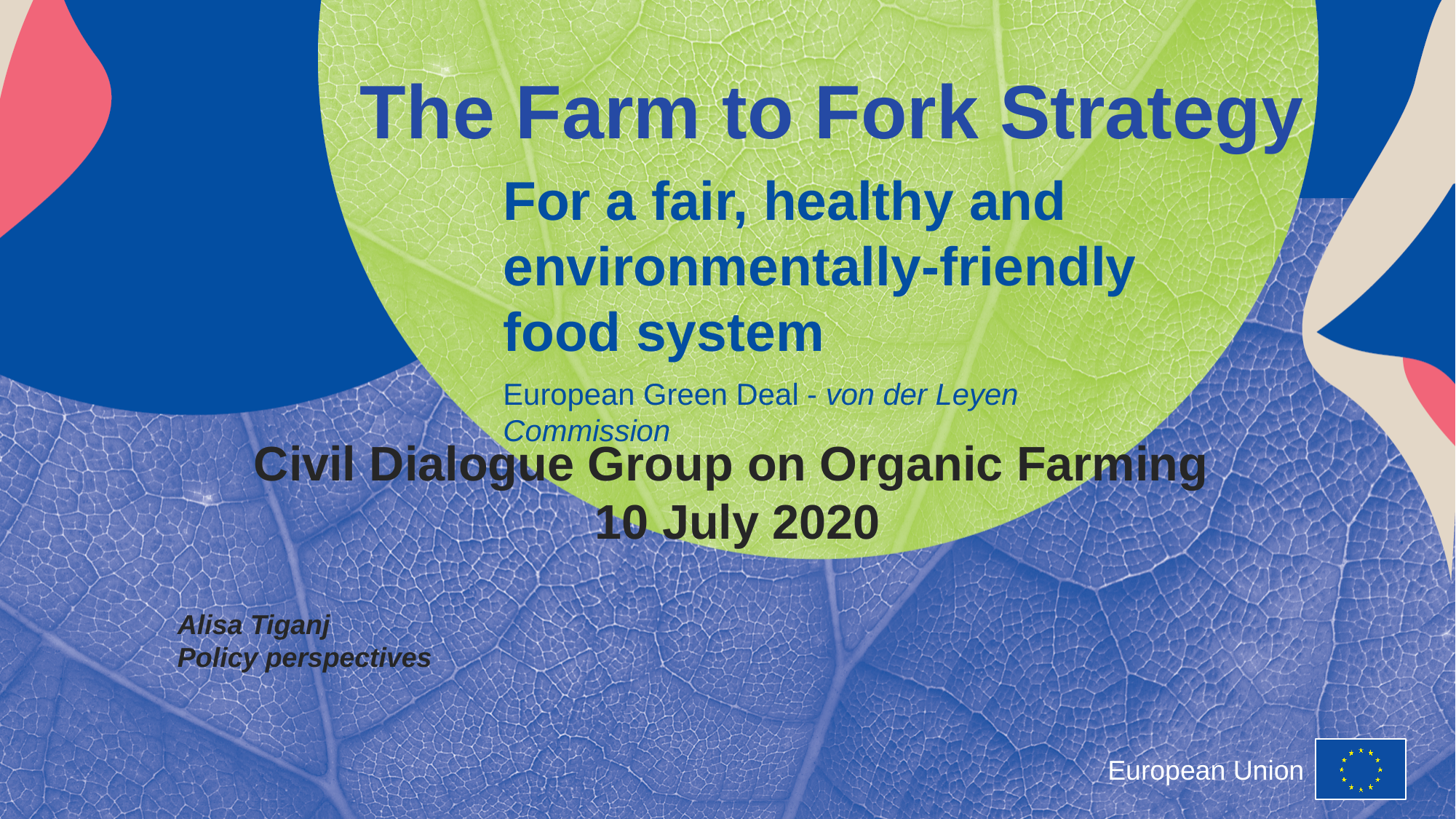

The Farm to Fork Strategy
For a fair, healthy and environmentally-friendly
food system
European Green Deal - von der Leyen Commission
Civil Dialogue Group on Organic Farming
10 July 2020

Alisa Tiganj
Policy perspectives